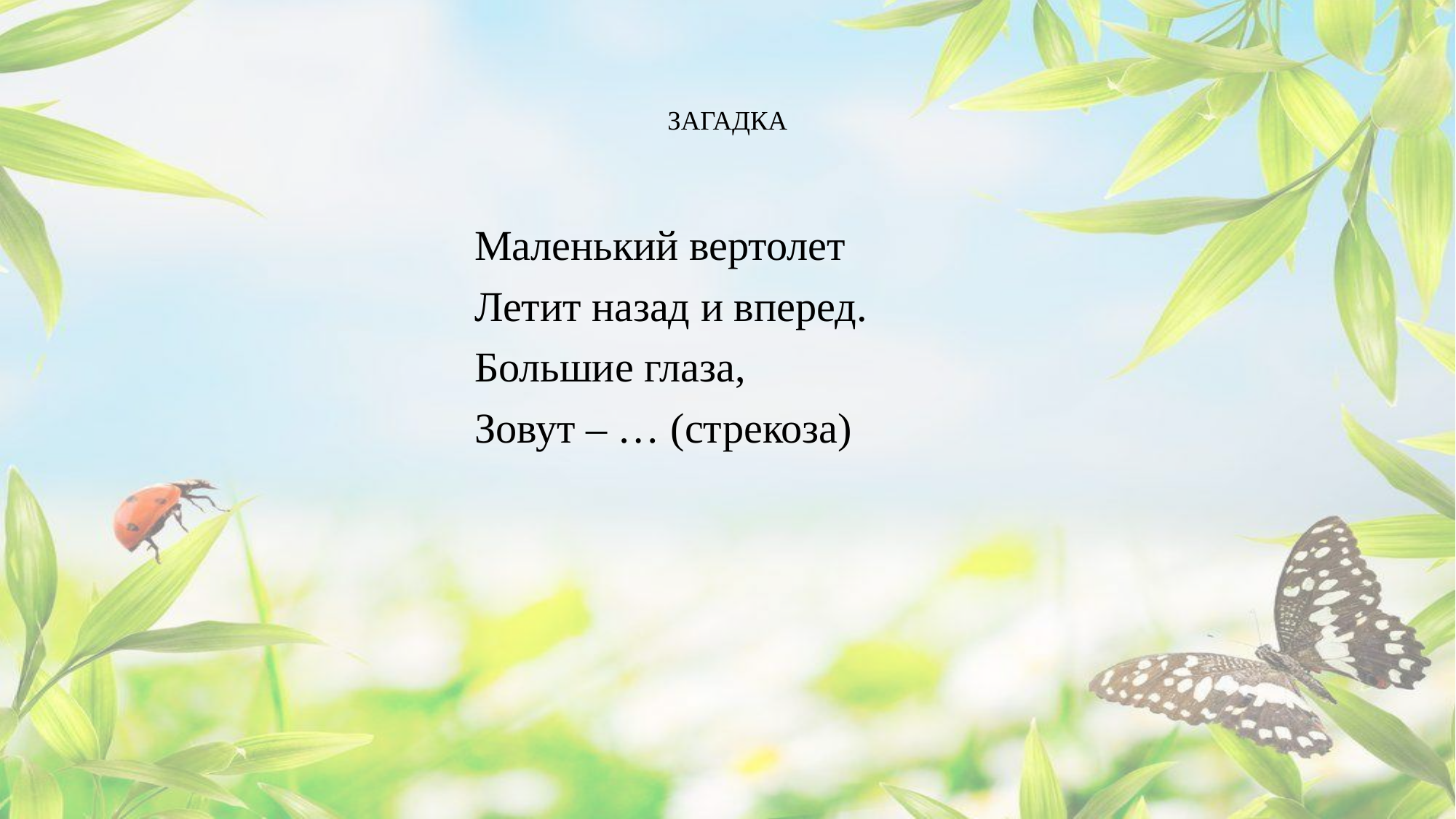

# ЗАГАДКА
Маленький вертолет
Летит назад и вперед.
Большие глаза,
Зовут – … (стрекоза)